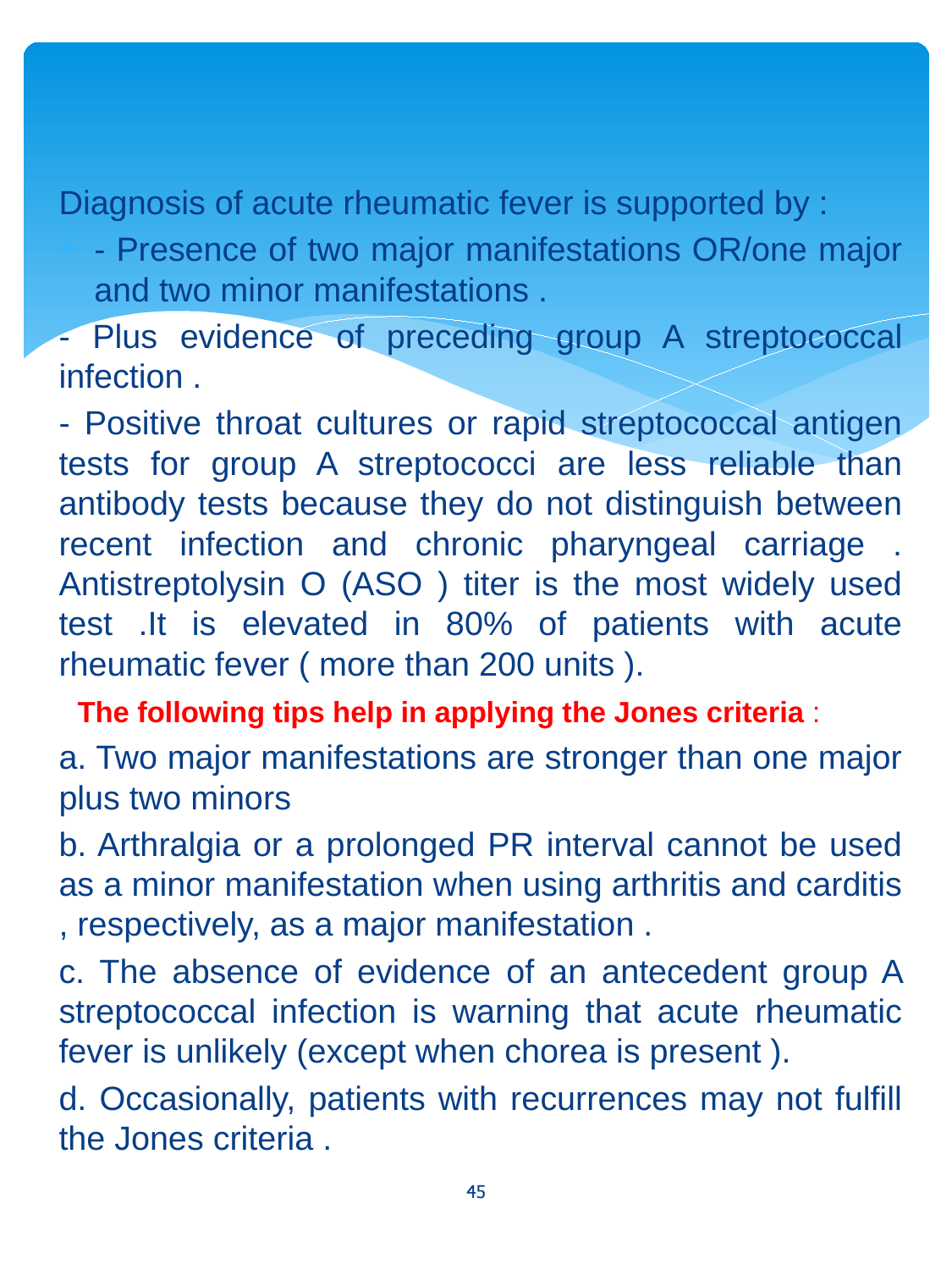

Diagnosis of acute rheumatic fever is supported by :
- Presence of two major manifestations OR/one major and two minor manifestations .
- Plus evidence of preceding group A streptococcal infection .
- Positive throat cultures or rapid streptococcal antigen tests for group A streptococci are less reliable than antibody tests because they do not distinguish between recent infection and chronic pharyngeal carriage . Antistreptolysin O (ASO ) titer is the most widely used test .It is elevated in 80% of patients with acute rheumatic fever ( more than 200 units ).
  The following tips help in applying the Jones criteria :
a. Two major manifestations are stronger than one major plus two minors
b. Arthralgia or a prolonged PR interval cannot be used as a minor manifestation when using arthritis and carditis , respectively, as a major manifestation .
c. The absence of evidence of an antecedent group A streptococcal infection is warning that acute rheumatic fever is unlikely (except when chorea is present ).
d. Occasionally, patients with recurrences may not fulfill the Jones criteria .

45